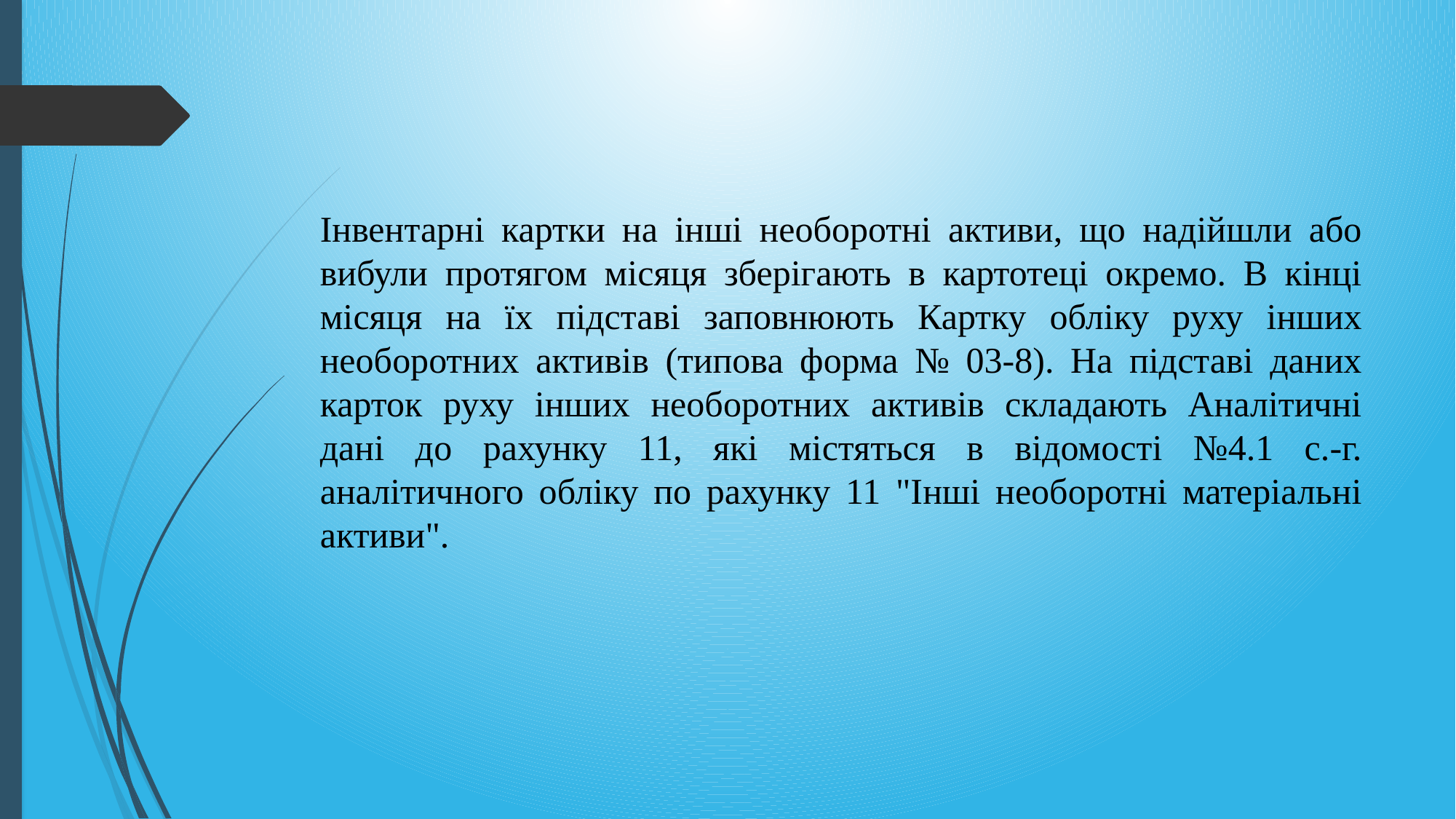

#
Інвентарні картки на інші необоротні активи, що надійшли або вибули протягом місяця зберігають в картотеці окремо. В кінці місяця на їх підставі заповнюють Картку обліку руху інших необоротних активів (типова форма № 03-8). На підставі даних карток руху інших необоротних активів складають Аналітичні дані до рахунку 11, які містяться в відомості №4.1 с.-г. аналітичного обліку по рахунку 11 "Інші необоротні матеріальні активи".